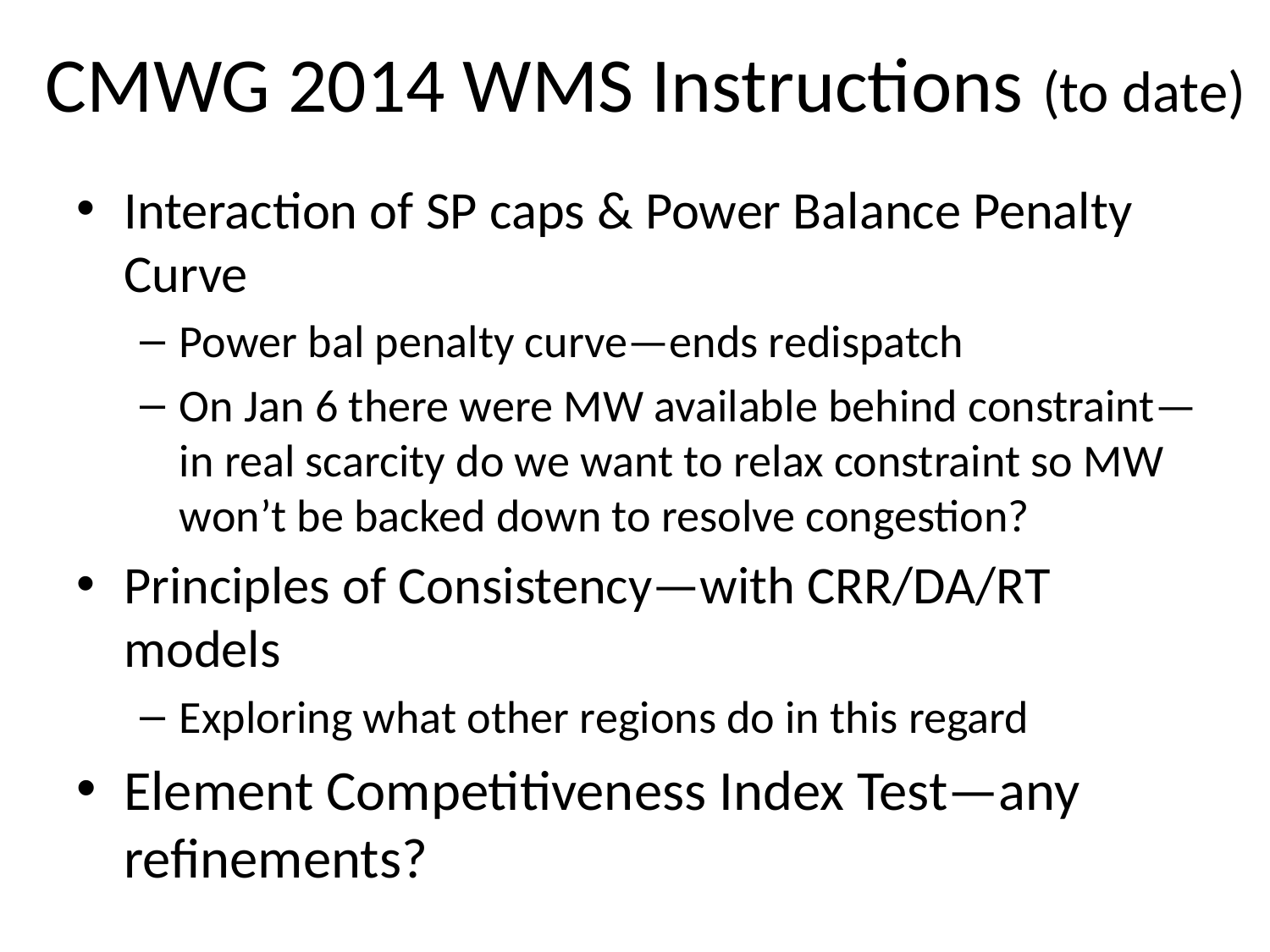

# CMWG 2014 WMS Instructions (to date)
Interaction of SP caps & Power Balance Penalty Curve
Power bal penalty curve—ends redispatch
On Jan 6 there were MW available behind constraint—in real scarcity do we want to relax constraint so MW won’t be backed down to resolve congestion?
Principles of Consistency—with CRR/DA/RT models
Exploring what other regions do in this regard
Element Competitiveness Index Test—any refinements?